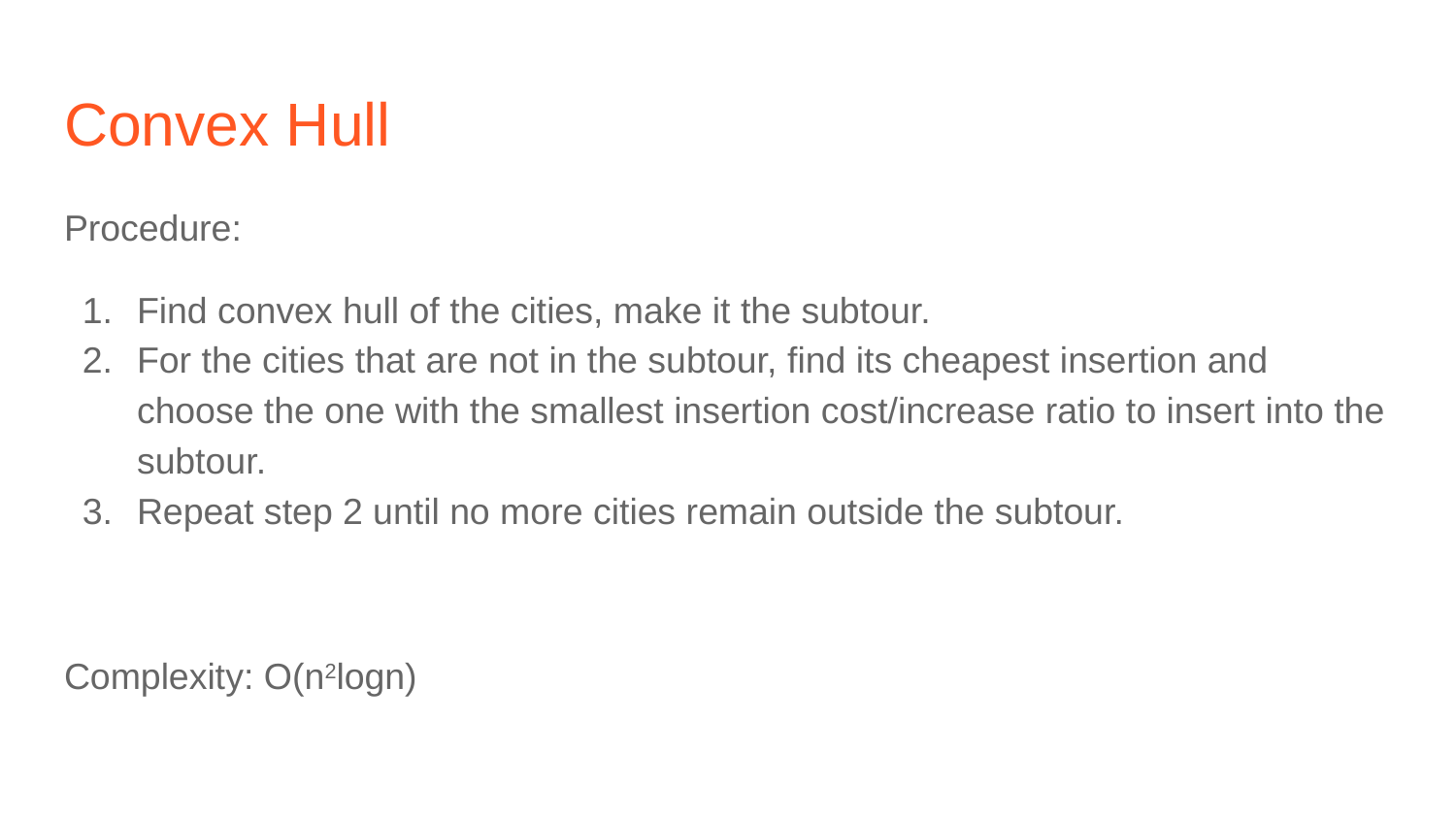

# Convex Hull
Procedure:
Find convex hull of the cities, make it the subtour.
For the cities that are not in the subtour, find its cheapest insertion and choose the one with the smallest insertion cost/increase ratio to insert into the subtour.
Repeat step 2 until no more cities remain outside the subtour.

Complexity: O(n2logn)